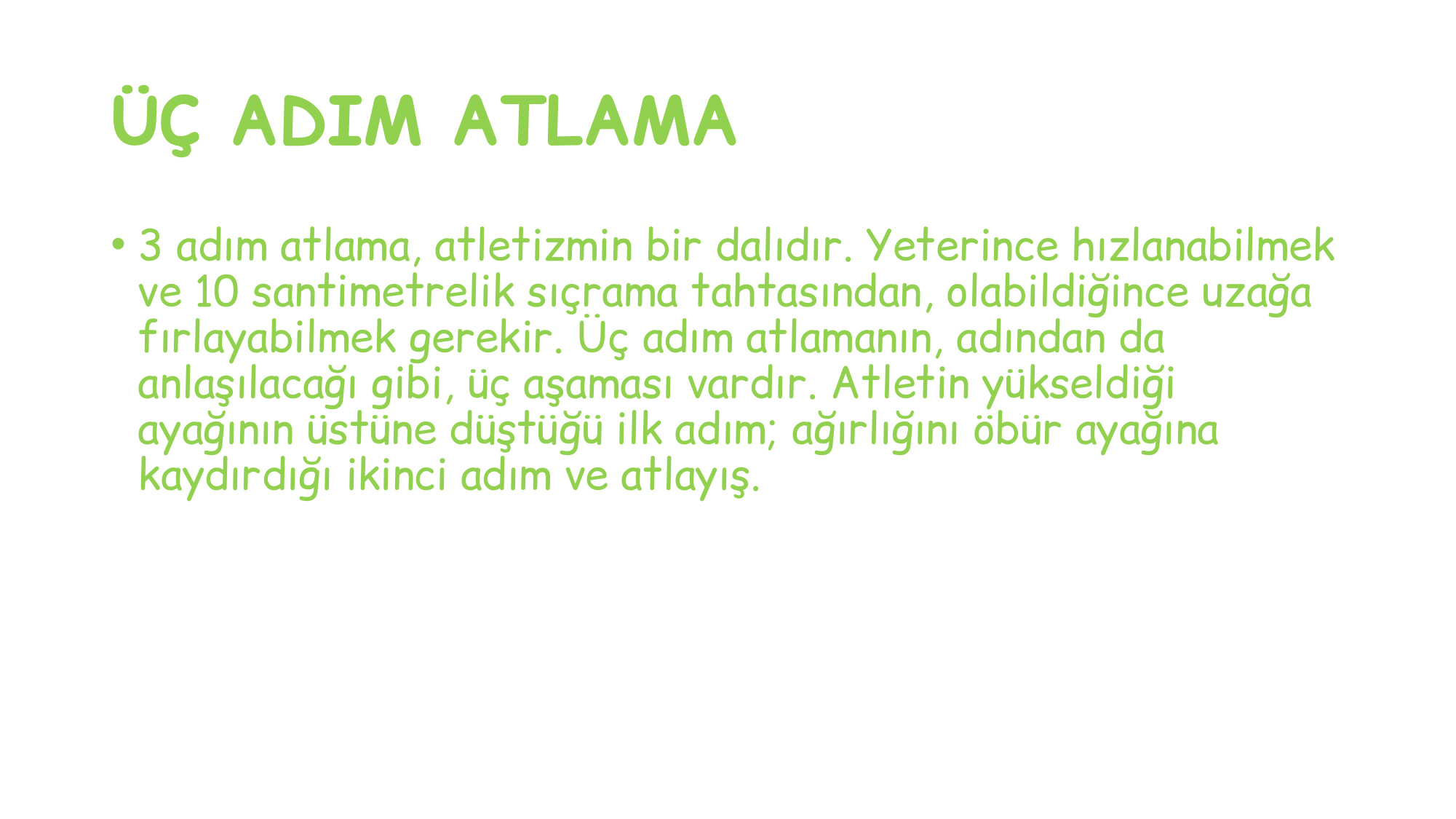

# ÜÇ ADIM ATLAMA
3 adım atlama, atletizmin bir dalıdır. Yeterince hızlanabilmek ve 10 santimetrelik sıçrama tahtasından, olabildiğince uzağa fırlayabilmek gerekir. Üç adım atlamanın, adından da anlaşılacağı gibi, üç aşaması vardır. Atletin yükseldiği ayağının üstüne düştüğü ilk adım; ağırlığını öbür ayağına kaydırdığı ikinci adım ve atlayış.